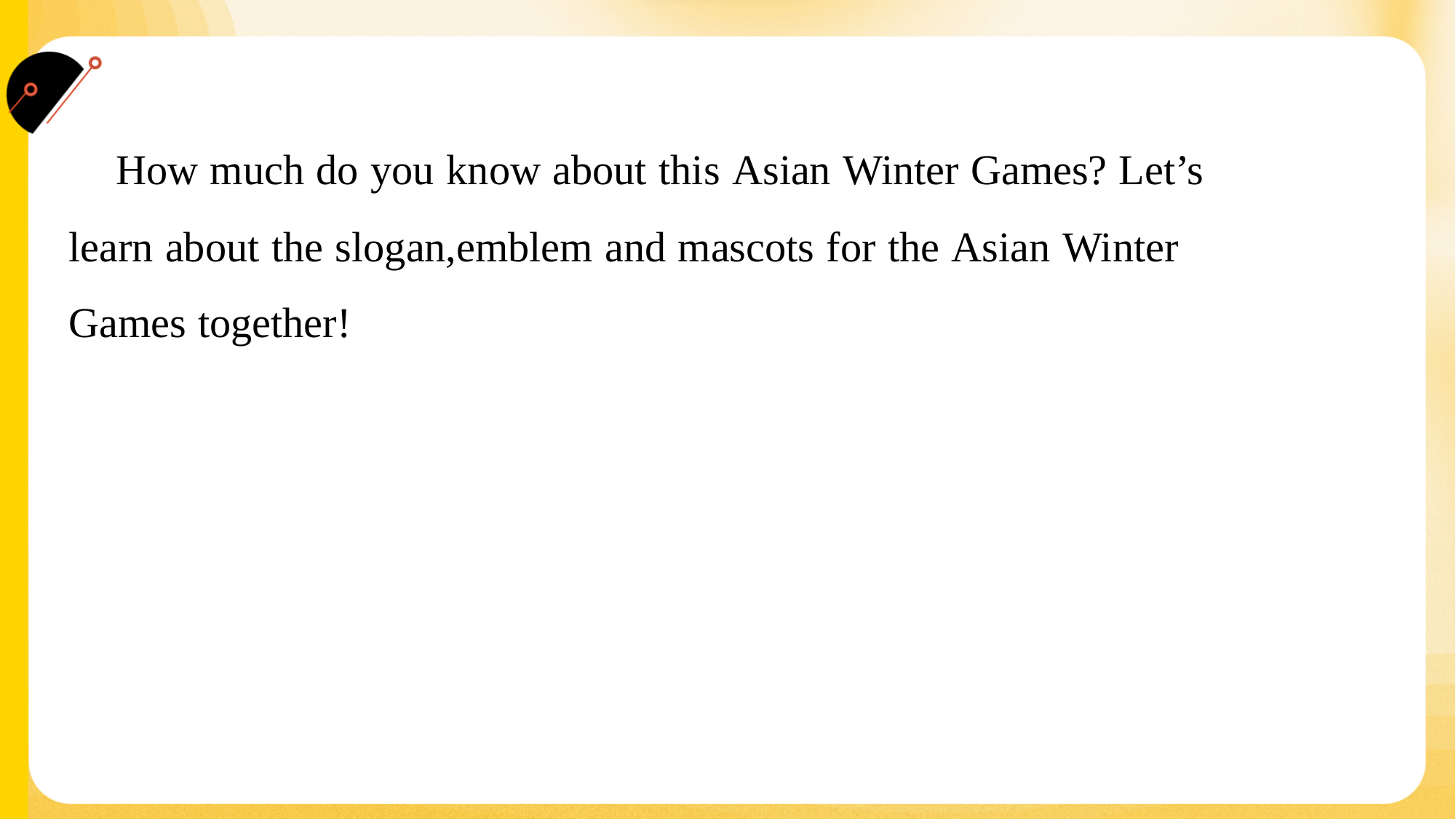

How much do you know about this Asian Winter Games? Let’s
learn about the slogan,emblem and mascots for the Asian Winter
Games together!#1.2